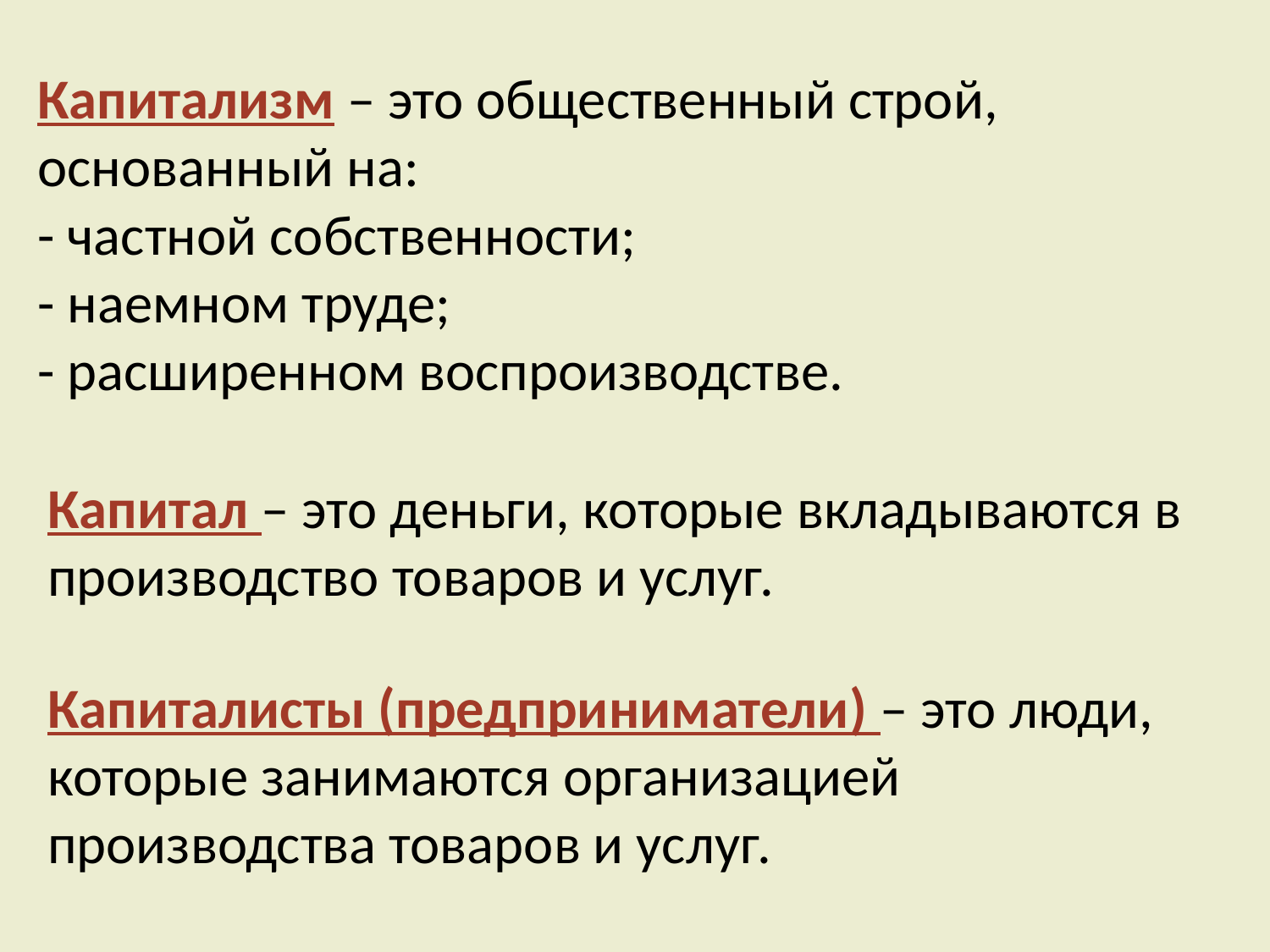

# Капитализм – это общественный строй, основанный на: - частной собственности; - наемном труде; - расширенном воспроизводстве.
Капитал – это деньги, которые вкладываются в производство товаров и услуг.
Капиталисты (предприниматели) – это люди, которые занимаются организацией производства товаров и услуг.